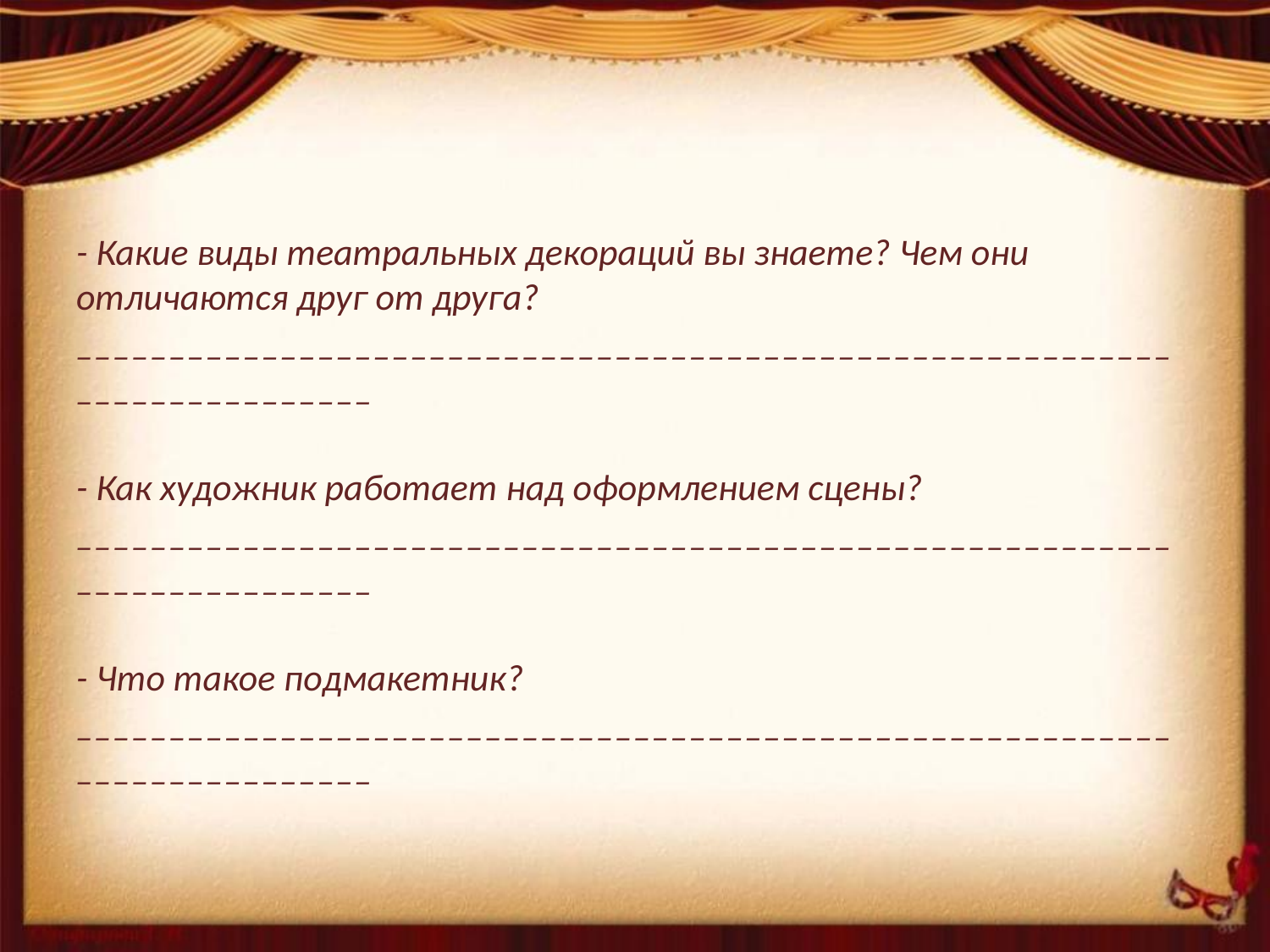

- Какие виды театральных декораций вы знаете? Чем они отличаются друг от друга? ___________________________________________________________________________

- Как художник работает над оформлением сцены? ___________________________________________________________________________

- Что такое подмакетник? ___________________________________________________________________________